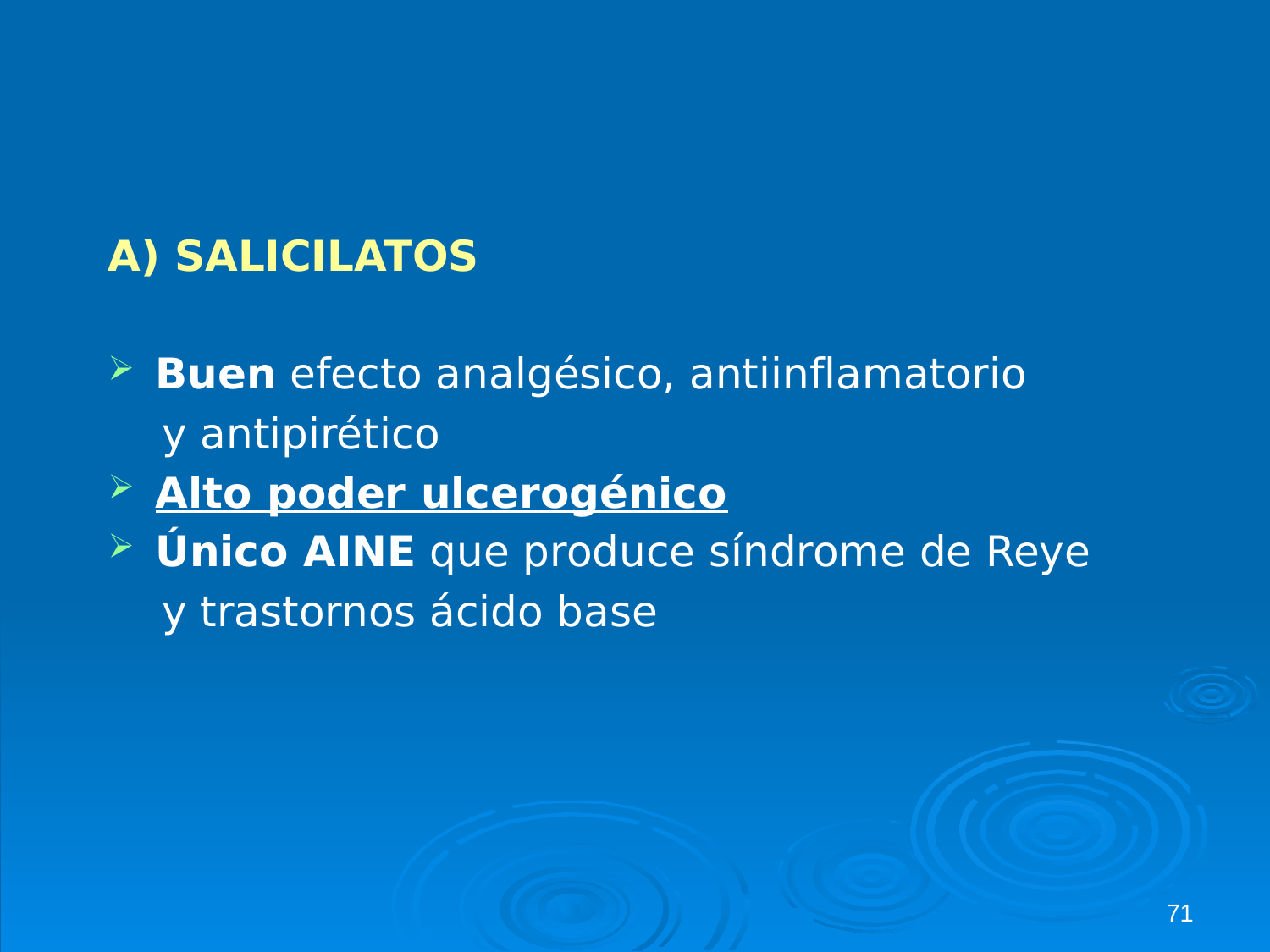

A) SALICILATOS

Buen efecto analgésico, antiinflamatorio
    y antipirético
Alto poder ulcerogénico
Único AINE que produce síndrome de Reye
    y trastornos ácido base
71